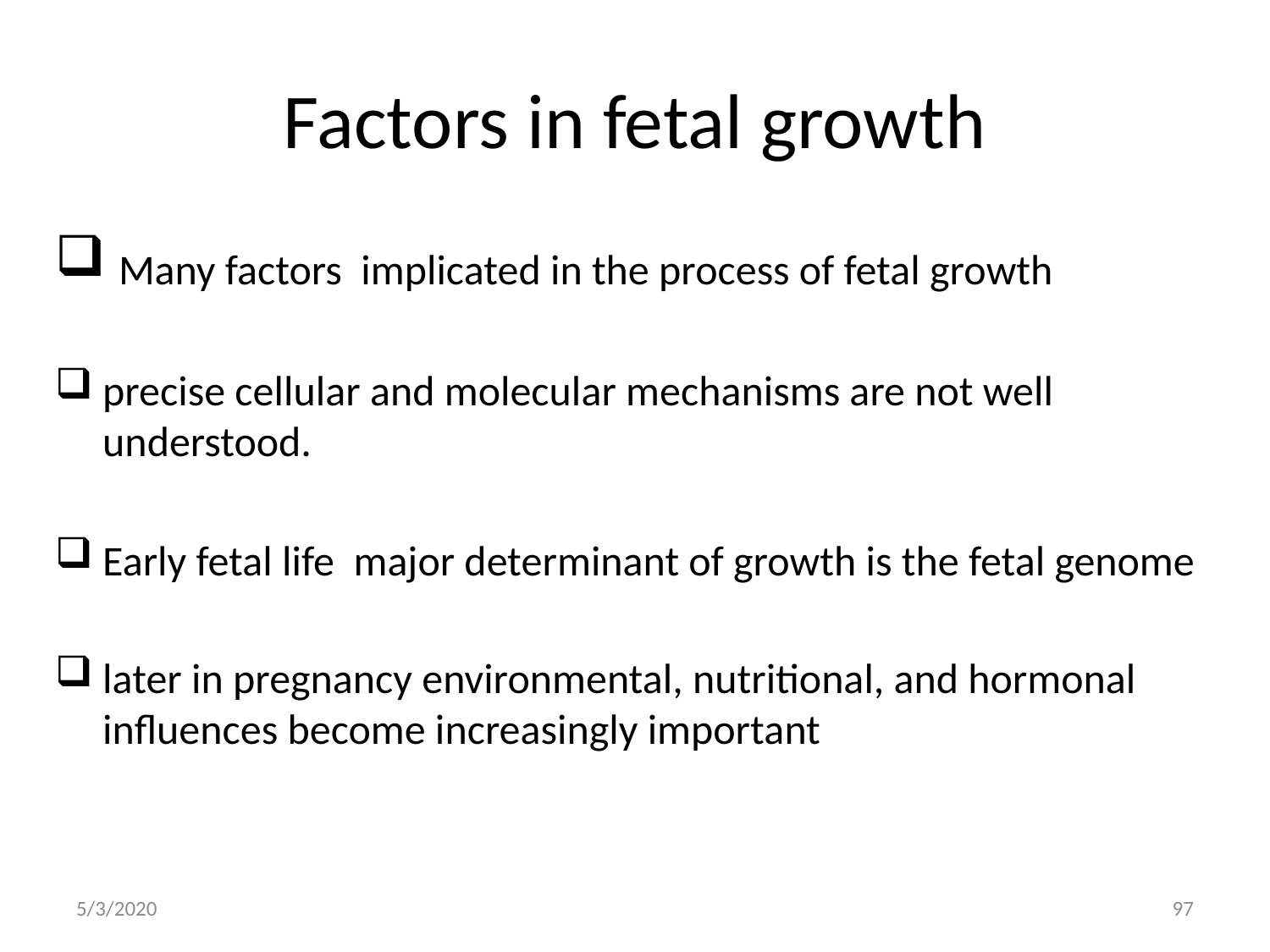

# Factors in fetal growth
 Many factors  implicated in the process of fetal growth

precise cellular and molecular mechanisms are not well understood.

Early fetal life  major determinant of growth is the fetal genome

later in pregnancy environmental, nutritional, and hormonal influences become increasingly important
5/3/2020
97